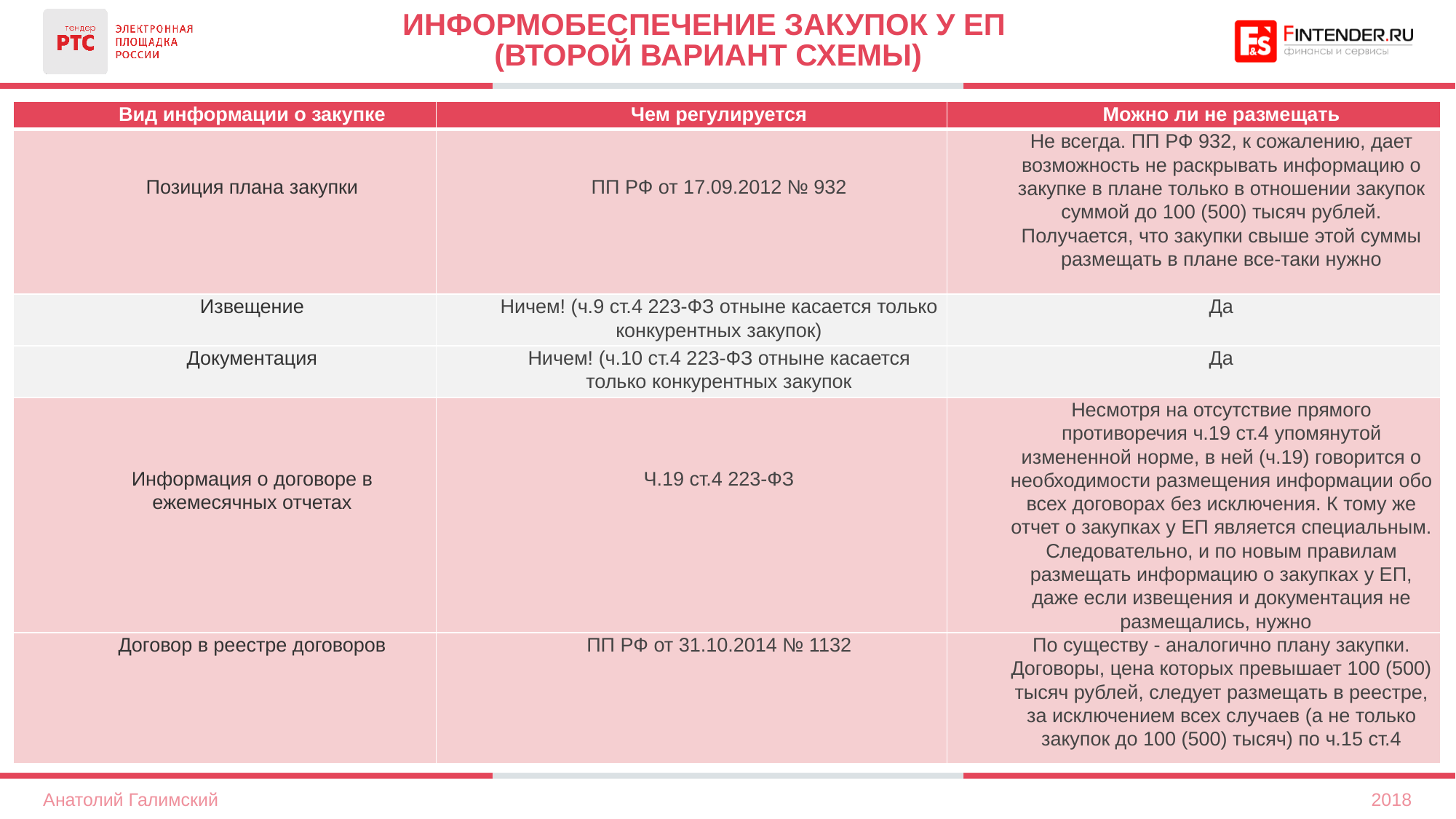

# Информобеспечение закупок у ЕП (второй вариант схемы)

| Вид информации о закупке | Чем регулируется | Можно ли не размещать |
| --- | --- | --- |
| Позиция плана закупки | ПП РФ от 17.09.2012 № 932 | Не всегда. ПП РФ 932, к сожалению, дает возможность не раскрывать информацию о закупке в плане только в отношении закупок суммой до 100 (500) тысяч рублей. Получается, что закупки свыше этой суммы размещать в плане все-таки нужно |
| Извещение | Ничем! (ч.9 ст.4 223-ФЗ отныне касается только конкурентных закупок) | Да |
| Документация | Ничем! (ч.10 ст.4 223-ФЗ отныне касается только конкурентных закупок | Да |
| Информация о договоре в ежемесячных отчетах | Ч.19 ст.4 223-ФЗ | Несмотря на отсутствие прямого противоречия ч.19 ст.4 упомянутой измененной норме, в ней (ч.19) говорится о необходимости размещения информации обо всех договорах без исключения. К тому же отчет о закупках у ЕП является специальным. Следовательно, и по новым правилам размещать информацию о закупках у ЕП, даже если извещения и документация не размещались, нужно |
| Договор в реестре договоров | ПП РФ от 31.10.2014 № 1132 | По существу - аналогично плану закупки. Договоры, цена которых превышает 100 (500) тысяч рублей, следует размещать в реестре, за исключением всех случаев (а не только закупок до 100 (500) тысяч) по ч.15 ст.4 |

2018
Анатолий Галимский